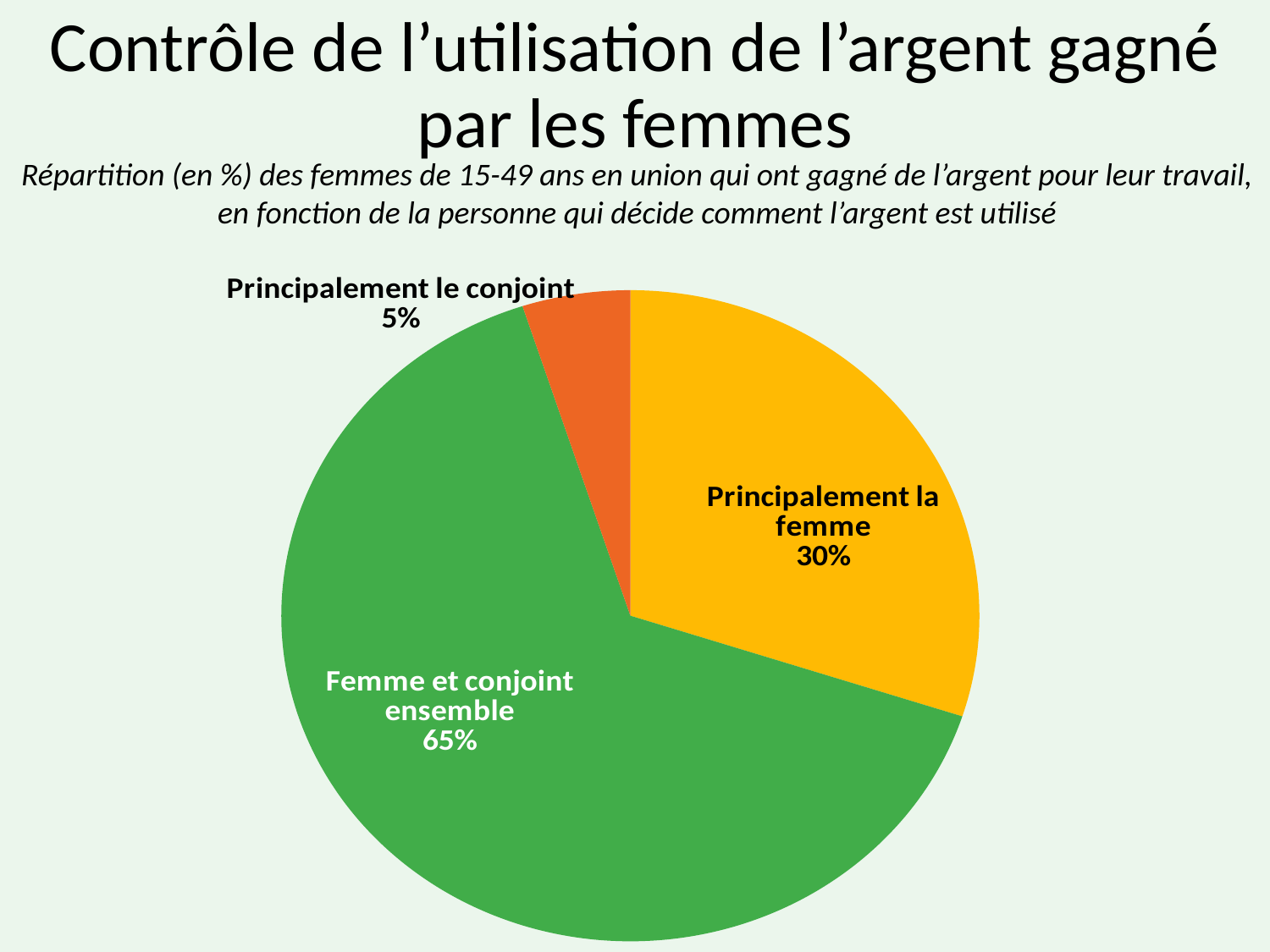

# Contrôle de l’utilisation de l’argent gagné par les femmes
Répartition (en %) des femmes de 15-49 ans en union qui ont gagné de l’argent pour leur travail, en fonction de la personne qui décide comment l’argent est utilisé

### Chart

| Category | Series 1 |
|---|---|
| Principalement la femme | 30.0 |
| Femme et conjoint ensemble | 65.0 |
| Principalement le conjoint | 5.0 |